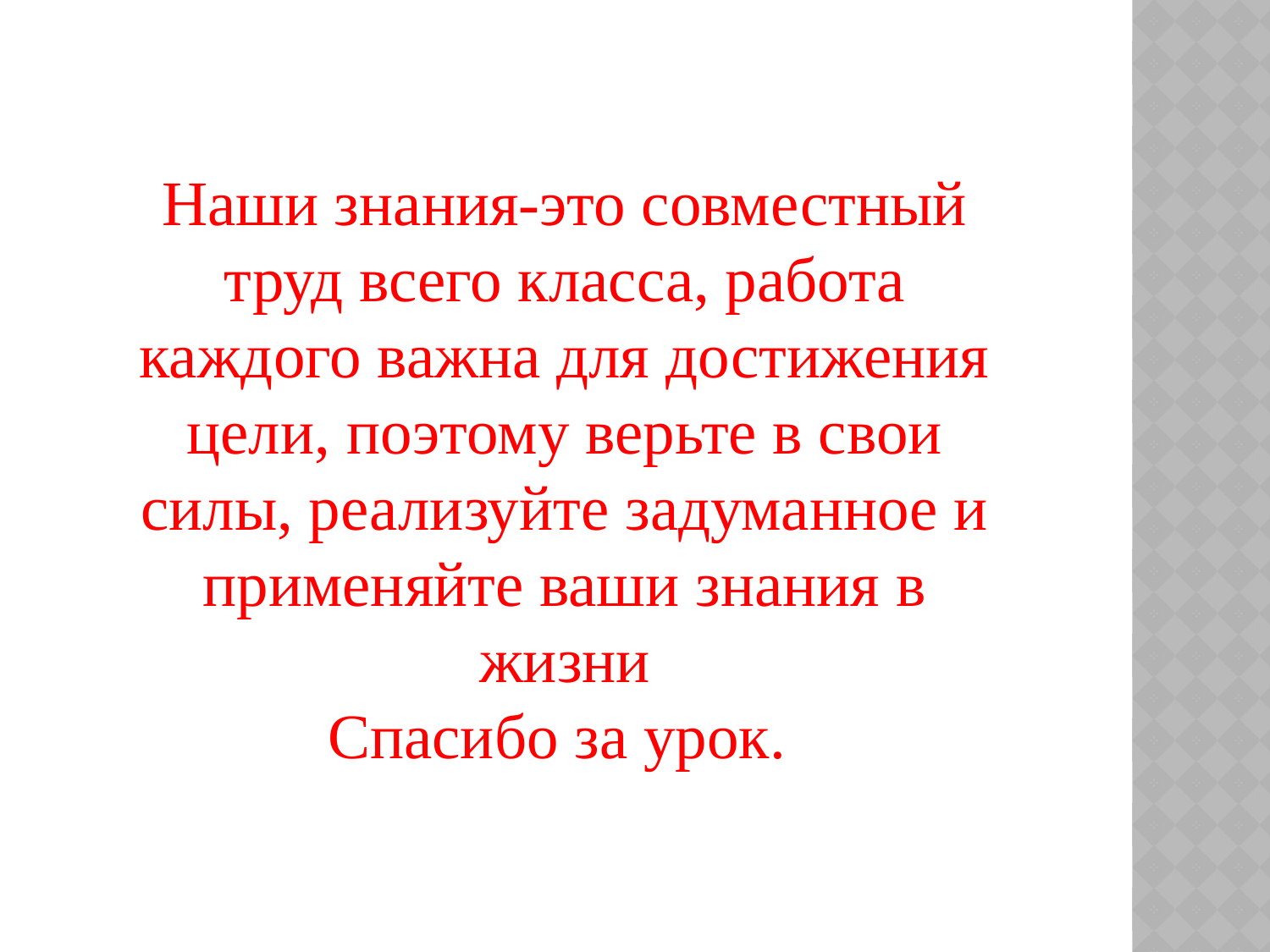

Наши знания-это совместный труд всего класса, работа каждого важна для достижения цели, поэтому верьте в свои силы, реализуйте задуманное и применяйте ваши знания в жизни
Спасибо за урок.